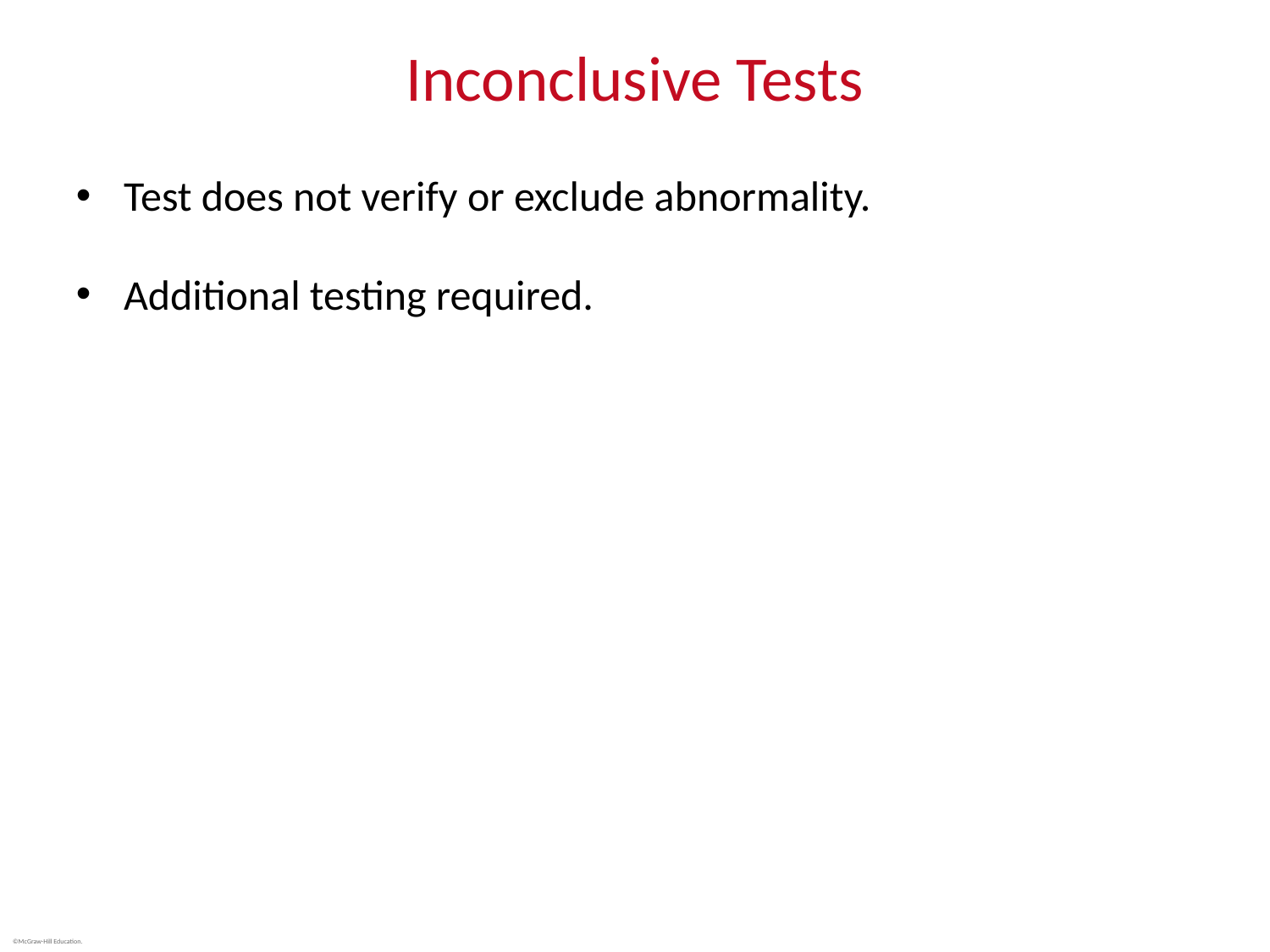

# Inconclusive Tests
Test does not verify or exclude abnormality.
Additional testing required.